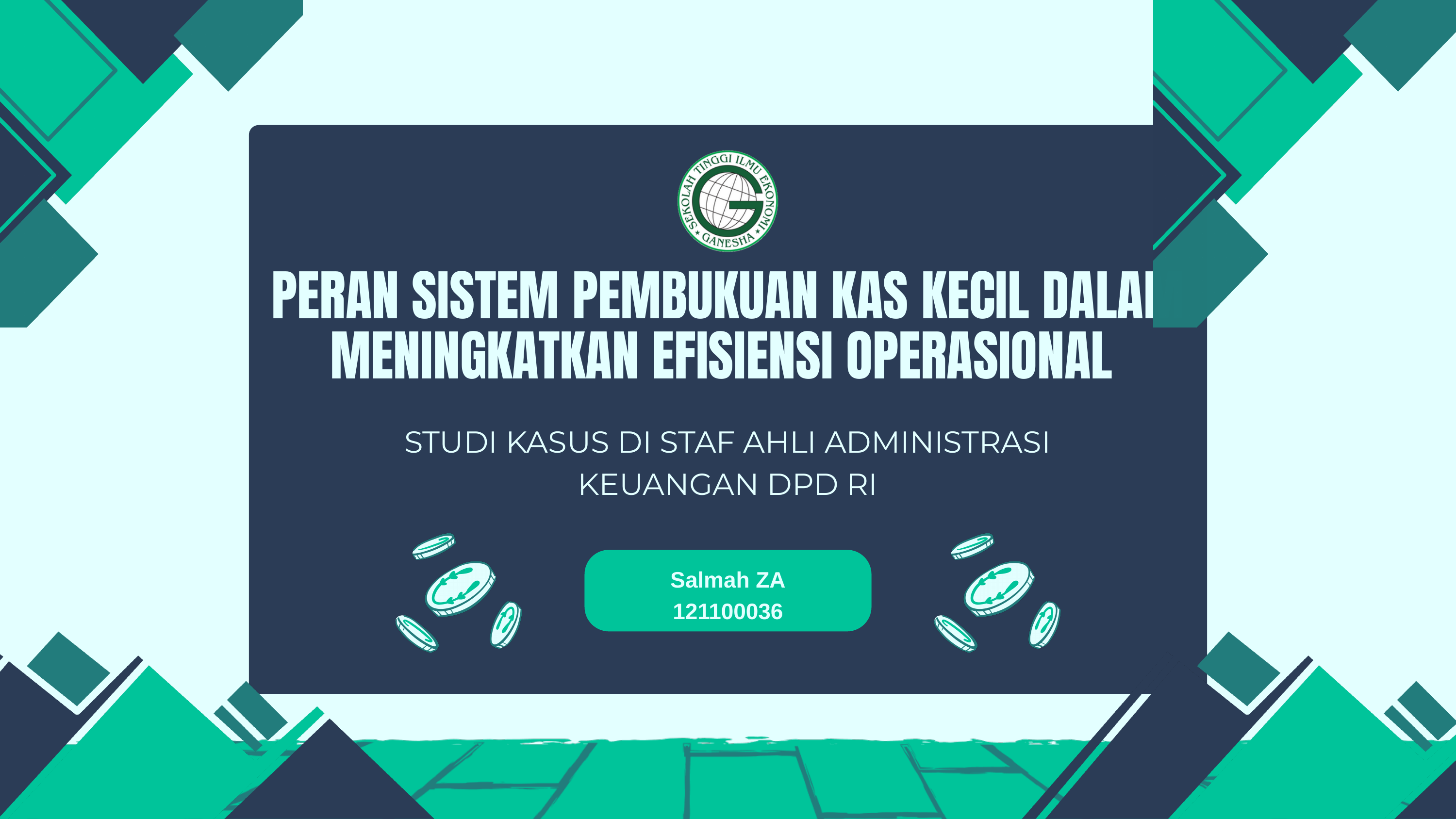

PERAN SISTEM PEMBUKUAN KAS KECIL DALAM MENINGKATKAN EFISIENSI OPERASIONAL
STUDI KASUS DI STAF AHLI ADMINISTRASI KEUANGAN DPD RI

Salmah ZA
121100036